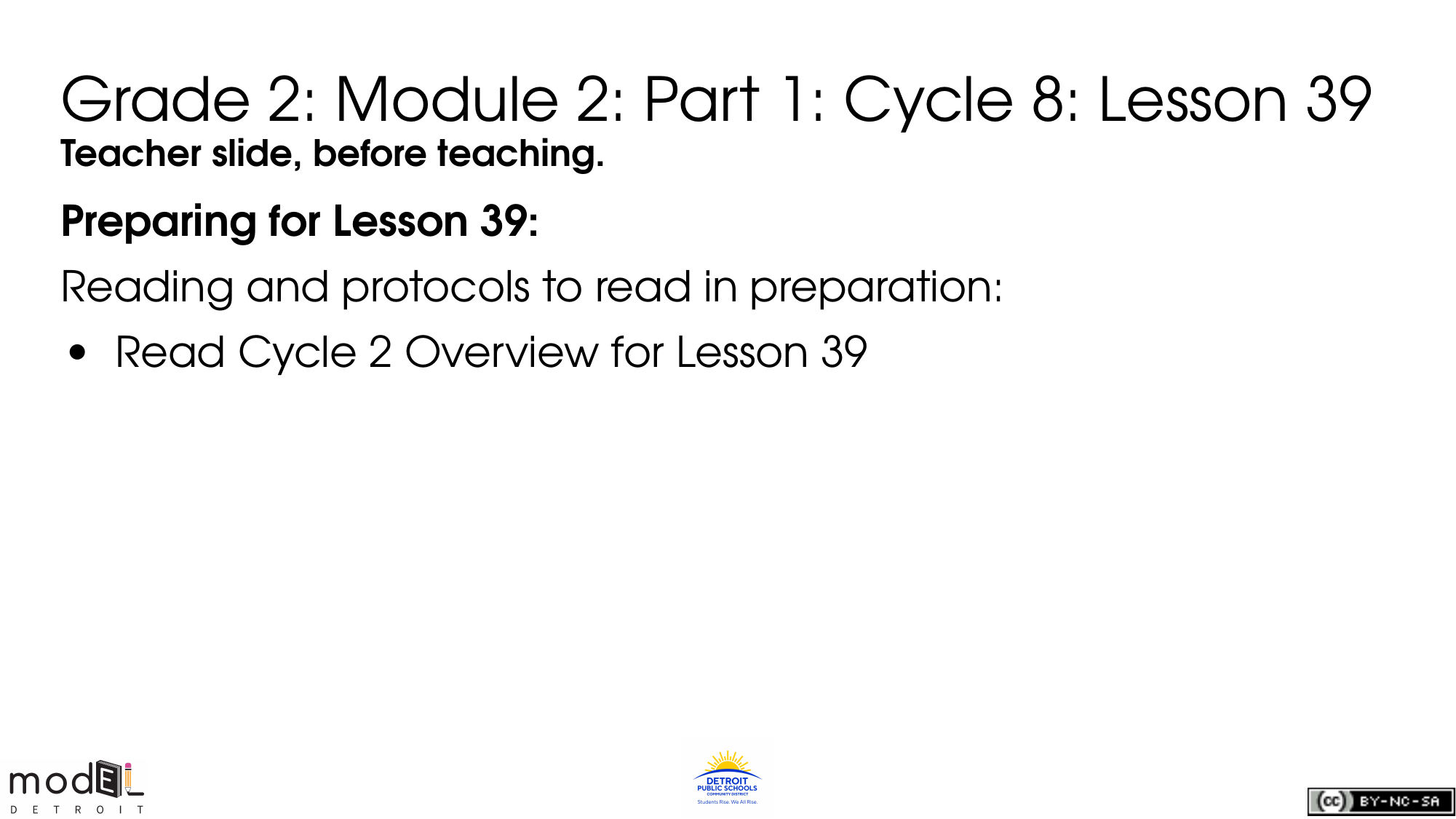

# Grade 2: Module 2: Part 1: Cycle 8: Lesson 39
Teacher slide, before teaching.
Preparing for Lesson 39:
Reading and protocols to read in preparation:
Read Cycle 2 Overview for Lesson 39